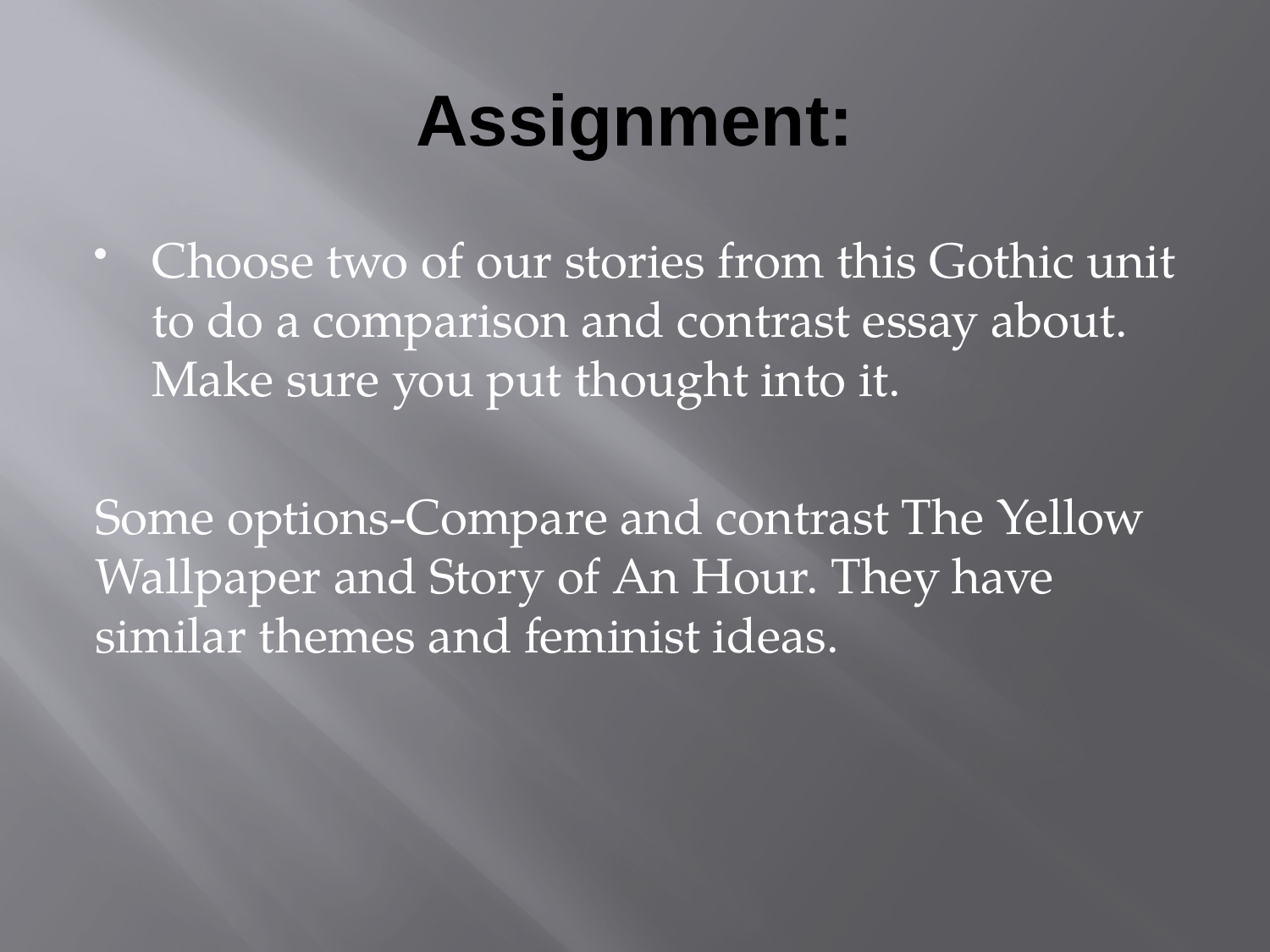

# Assignment:
Choose two of our stories from this Gothic unit to do a comparison and contrast essay about. Make sure you put thought into it.

Some options-Compare and contrast The Yellow Wallpaper and Story of An Hour. They have similar themes and feminist ideas.